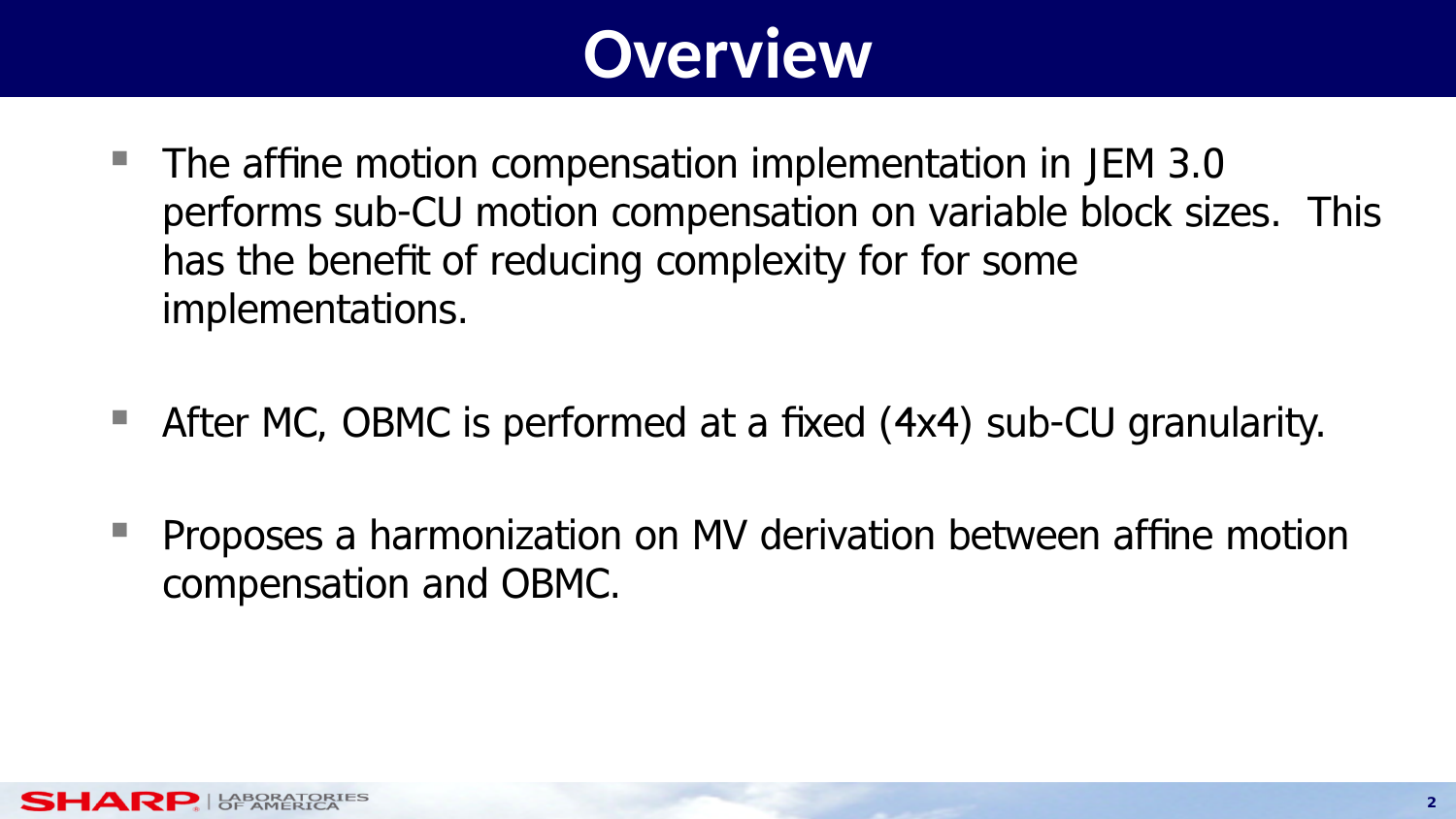

Overview
The affine motion compensation implementation in JEM 3.0 performs sub-CU motion compensation on variable block sizes.  This has the benefit of reducing complexity for for some implementations.

After MC, OBMC is performed at a fixed (4x4) sub-CU granularity.

Proposes a harmonization on MV derivation between affine motion compensation and OBMC.